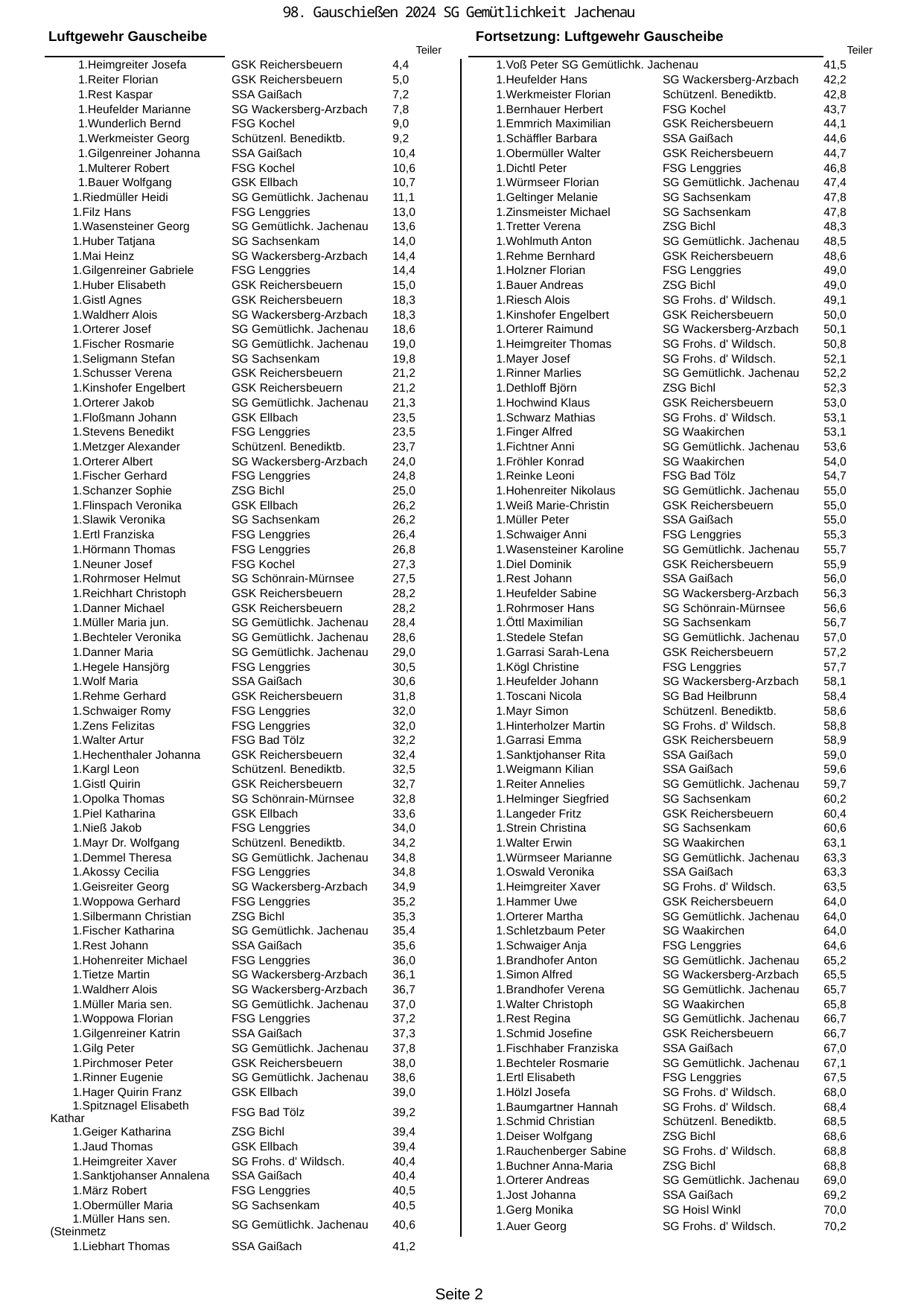

98. Gauschießen 2024 SG Gemütlichkeit Jachenau
| Luftgewehr Gauscheibe |  | Teiler |
| --- | --- | --- |
| Heimgreiter Josefa | GSK Reichersbeuern | 4,4 |
| Reiter Florian | GSK Reichersbeuern | 5,0 |
| Rest Kaspar | SSA Gaißach | 7,2 |
| Heufelder Marianne | SG Wackersberg-Arzbach | 7,8 |
| Wunderlich Bernd | FSG Kochel | 9,0 |
| Werkmeister Georg | Schützenl. Benediktb. | 9,2 |
| Gilgenreiner Johanna | SSA Gaißach | 10,4 |
| Multerer Robert | FSG Kochel | 10,6 |
| Bauer Wolfgang | GSK Ellbach | 10,7 |
| Riedmüller Heidi | SG Gemütlichk. Jachenau | 11,1 |
| Filz Hans | FSG Lenggries | 13,0 |
| Wasensteiner Georg | SG Gemütlichk. Jachenau | 13,6 |
| Huber Tatjana | SG Sachsenkam | 14,0 |
| Mai Heinz | SG Wackersberg-Arzbach | 14,4 |
| Gilgenreiner Gabriele | FSG Lenggries | 14,4 |
| Huber Elisabeth | GSK Reichersbeuern | 15,0 |
| Gistl Agnes | GSK Reichersbeuern | 18,3 |
| Waldherr Alois | SG Wackersberg-Arzbach | 18,3 |
| Orterer Josef | SG Gemütlichk. Jachenau | 18,6 |
| Fischer Rosmarie | SG Gemütlichk. Jachenau | 19,0 |
| Seligmann Stefan | SG Sachsenkam | 19,8 |
| Schusser Verena | GSK Reichersbeuern | 21,2 |
| Kinshofer Engelbert | GSK Reichersbeuern | 21,2 |
| Orterer Jakob | SG Gemütlichk. Jachenau | 21,3 |
| Floßmann Johann | GSK Ellbach | 23,5 |
| Stevens Benedikt | FSG Lenggries | 23,5 |
| Metzger Alexander | Schützenl. Benediktb. | 23,7 |
| Orterer Albert | SG Wackersberg-Arzbach | 24,0 |
| Fischer Gerhard | FSG Lenggries | 24,8 |
| Schanzer Sophie | ZSG Bichl | 25,0 |
| Flinspach Veronika | GSK Ellbach | 26,2 |
| Slawik Veronika | SG Sachsenkam | 26,2 |
| Ertl Franziska | FSG Lenggries | 26,4 |
| Hörmann Thomas | FSG Lenggries | 26,8 |
| Neuner Josef | FSG Kochel | 27,3 |
| Rohrmoser Helmut | SG Schönrain-Mürnsee | 27,5 |
| Reichhart Christoph | GSK Reichersbeuern | 28,2 |
| Danner Michael | GSK Reichersbeuern | 28,2 |
| Müller Maria jun. | SG Gemütlichk. Jachenau | 28,4 |
| Bechteler Veronika | SG Gemütlichk. Jachenau | 28,6 |
| Danner Maria | SG Gemütlichk. Jachenau | 29,0 |
| Hegele Hansjörg | FSG Lenggries | 30,5 |
| Wolf Maria | SSA Gaißach | 30,6 |
| Rehme Gerhard | GSK Reichersbeuern | 31,8 |
| Schwaiger Romy | FSG Lenggries | 32,0 |
| Zens Felizitas | FSG Lenggries | 32,0 |
| Walter Artur | FSG Bad Tölz | 32,2 |
| Hechenthaler Johanna | GSK Reichersbeuern | 32,4 |
| Kargl Leon | Schützenl. Benediktb. | 32,5 |
| Gistl Quirin | GSK Reichersbeuern | 32,7 |
| Opolka Thomas | SG Schönrain-Mürnsee | 32,8 |
| Piel Katharina | GSK Ellbach | 33,6 |
| Nieß Jakob | FSG Lenggries | 34,0 |
| Mayr Dr. Wolfgang | Schützenl. Benediktb. | 34,2 |
| Demmel Theresa | SG Gemütlichk. Jachenau | 34,8 |
| Akossy Cecilia | FSG Lenggries | 34,8 |
| Geisreiter Georg | SG Wackersberg-Arzbach | 34,9 |
| Woppowa Gerhard | FSG Lenggries | 35,2 |
| Silbermann Christian | ZSG Bichl | 35,3 |
| Fischer Katharina | SG Gemütlichk. Jachenau | 35,4 |
| Rest Johann | SSA Gaißach | 35,6 |
| Hohenreiter Michael | FSG Lenggries | 36,0 |
| Tietze Martin | SG Wackersberg-Arzbach | 36,1 |
| Waldherr Alois | SG Wackersberg-Arzbach | 36,7 |
| Müller Maria sen. | SG Gemütlichk. Jachenau | 37,0 |
| Woppowa Florian | FSG Lenggries | 37,2 |
| Gilgenreiner Katrin | SSA Gaißach | 37,3 |
| Gilg Peter | SG Gemütlichk. Jachenau | 37,8 |
| Pirchmoser Peter | GSK Reichersbeuern | 38,0 |
| Rinner Eugenie | SG Gemütlichk. Jachenau | 38,6 |
| Hager Quirin Franz | GSK Ellbach | 39,0 |
| Spitznagel Elisabeth Kathar | FSG Bad Tölz | 39,2 |
| Geiger Katharina | ZSG Bichl | 39,4 |
| Jaud Thomas | GSK Ellbach | 39,4 |
| Heimgreiter Xaver | SG Frohs. d' Wildsch. | 40,4 |
| Sanktjohanser Annalena | SSA Gaißach | 40,4 |
| März Robert | FSG Lenggries | 40,5 |
| Obermüller Maria | SG Sachsenkam | 40,5 |
| Müller Hans sen. (Steinmetz | SG Gemütlichk. Jachenau | 40,6 |
| Liebhart Thomas | SSA Gaißach | 41,2 |
| Fortsetzung: Luftgewehr Gauscheibe |  | Teiler |
| --- | --- | --- |
| Voß Peter SG Gemütlichk. Jachenau |  | 41,5 |
| Heufelder Hans | SG Wackersberg-Arzbach | 42,2 |
| Werkmeister Florian | Schützenl. Benediktb. | 42,8 |
| Bernhauer Herbert | FSG Kochel | 43,7 |
| Emmrich Maximilian | GSK Reichersbeuern | 44,1 |
| Schäffler Barbara | SSA Gaißach | 44,6 |
| Obermüller Walter | GSK Reichersbeuern | 44,7 |
| Dichtl Peter | FSG Lenggries | 46,8 |
| Würmseer Florian | SG Gemütlichk. Jachenau | 47,4 |
| Geltinger Melanie | SG Sachsenkam | 47,8 |
| Zinsmeister Michael | SG Sachsenkam | 47,8 |
| Tretter Verena | ZSG Bichl | 48,3 |
| Wohlmuth Anton | SG Gemütlichk. Jachenau | 48,5 |
| Rehme Bernhard | GSK Reichersbeuern | 48,6 |
| Holzner Florian | FSG Lenggries | 49,0 |
| Bauer Andreas | ZSG Bichl | 49,0 |
| Riesch Alois | SG Frohs. d' Wildsch. | 49,1 |
| Kinshofer Engelbert | GSK Reichersbeuern | 50,0 |
| Orterer Raimund | SG Wackersberg-Arzbach | 50,1 |
| Heimgreiter Thomas | SG Frohs. d' Wildsch. | 50,8 |
| Mayer Josef | SG Frohs. d' Wildsch. | 52,1 |
| Rinner Marlies | SG Gemütlichk. Jachenau | 52,2 |
| Dethloff Björn | ZSG Bichl | 52,3 |
| Hochwind Klaus | GSK Reichersbeuern | 53,0 |
| Schwarz Mathias | SG Frohs. d' Wildsch. | 53,1 |
| Finger Alfred | SG Waakirchen | 53,1 |
| Fichtner Anni | SG Gemütlichk. Jachenau | 53,6 |
| Fröhler Konrad | SG Waakirchen | 54,0 |
| Reinke Leoni | FSG Bad Tölz | 54,7 |
| Hohenreiter Nikolaus | SG Gemütlichk. Jachenau | 55,0 |
| Weiß Marie-Christin | GSK Reichersbeuern | 55,0 |
| Müller Peter | SSA Gaißach | 55,0 |
| Schwaiger Anni | FSG Lenggries | 55,3 |
| Wasensteiner Karoline | SG Gemütlichk. Jachenau | 55,7 |
| Diel Dominik | GSK Reichersbeuern | 55,9 |
| Rest Johann | SSA Gaißach | 56,0 |
| Heufelder Sabine | SG Wackersberg-Arzbach | 56,3 |
| Rohrmoser Hans | SG Schönrain-Mürnsee | 56,6 |
| Öttl Maximilian | SG Sachsenkam | 56,7 |
| Stedele Stefan | SG Gemütlichk. Jachenau | 57,0 |
| Garrasi Sarah-Lena | GSK Reichersbeuern | 57,2 |
| Kögl Christine | FSG Lenggries | 57,7 |
| Heufelder Johann | SG Wackersberg-Arzbach | 58,1 |
| Toscani Nicola | SG Bad Heilbrunn | 58,4 |
| Mayr Simon | Schützenl. Benediktb. | 58,6 |
| Hinterholzer Martin | SG Frohs. d' Wildsch. | 58,8 |
| Garrasi Emma | GSK Reichersbeuern | 58,9 |
| Sanktjohanser Rita | SSA Gaißach | 59,0 |
| Weigmann Kilian | SSA Gaißach | 59,6 |
| Reiter Annelies | SG Gemütlichk. Jachenau | 59,7 |
| Helminger Siegfried | SG Sachsenkam | 60,2 |
| Langeder Fritz | GSK Reichersbeuern | 60,4 |
| Strein Christina | SG Sachsenkam | 60,6 |
| Walter Erwin | SG Waakirchen | 63,1 |
| Würmseer Marianne | SG Gemütlichk. Jachenau | 63,3 |
| Oswald Veronika | SSA Gaißach | 63,3 |
| Heimgreiter Xaver | SG Frohs. d' Wildsch. | 63,5 |
| Hammer Uwe | GSK Reichersbeuern | 64,0 |
| Orterer Martha | SG Gemütlichk. Jachenau | 64,0 |
| Schletzbaum Peter | SG Waakirchen | 64,0 |
| Schwaiger Anja | FSG Lenggries | 64,6 |
| Brandhofer Anton | SG Gemütlichk. Jachenau | 65,2 |
| Simon Alfred | SG Wackersberg-Arzbach | 65,5 |
| Brandhofer Verena | SG Gemütlichk. Jachenau | 65,7 |
| Walter Christoph | SG Waakirchen | 65,8 |
| Rest Regina | SG Gemütlichk. Jachenau | 66,7 |
| Schmid Josefine | GSK Reichersbeuern | 66,7 |
| Fischhaber Franziska | SSA Gaißach | 67,0 |
| Bechteler Rosmarie | SG Gemütlichk. Jachenau | 67,1 |
| Ertl Elisabeth | FSG Lenggries | 67,5 |
| Hölzl Josefa | SG Frohs. d' Wildsch. | 68,0 |
| Baumgartner Hannah | SG Frohs. d' Wildsch. | 68,4 |
| Schmid Christian | Schützenl. Benediktb. | 68,5 |
| Deiser Wolfgang | ZSG Bichl | 68,6 |
| Rauchenberger Sabine | SG Frohs. d' Wildsch. | 68,8 |
| Buchner Anna-Maria | ZSG Bichl | 68,8 |
| Orterer Andreas | SG Gemütlichk. Jachenau | 69,0 |
| Jost Johanna | SSA Gaißach | 69,2 |
| Gerg Monika | SG Hoisl Winkl | 70,0 |
| Auer Georg | SG Frohs. d' Wildsch. | 70,2 |
Seite 2